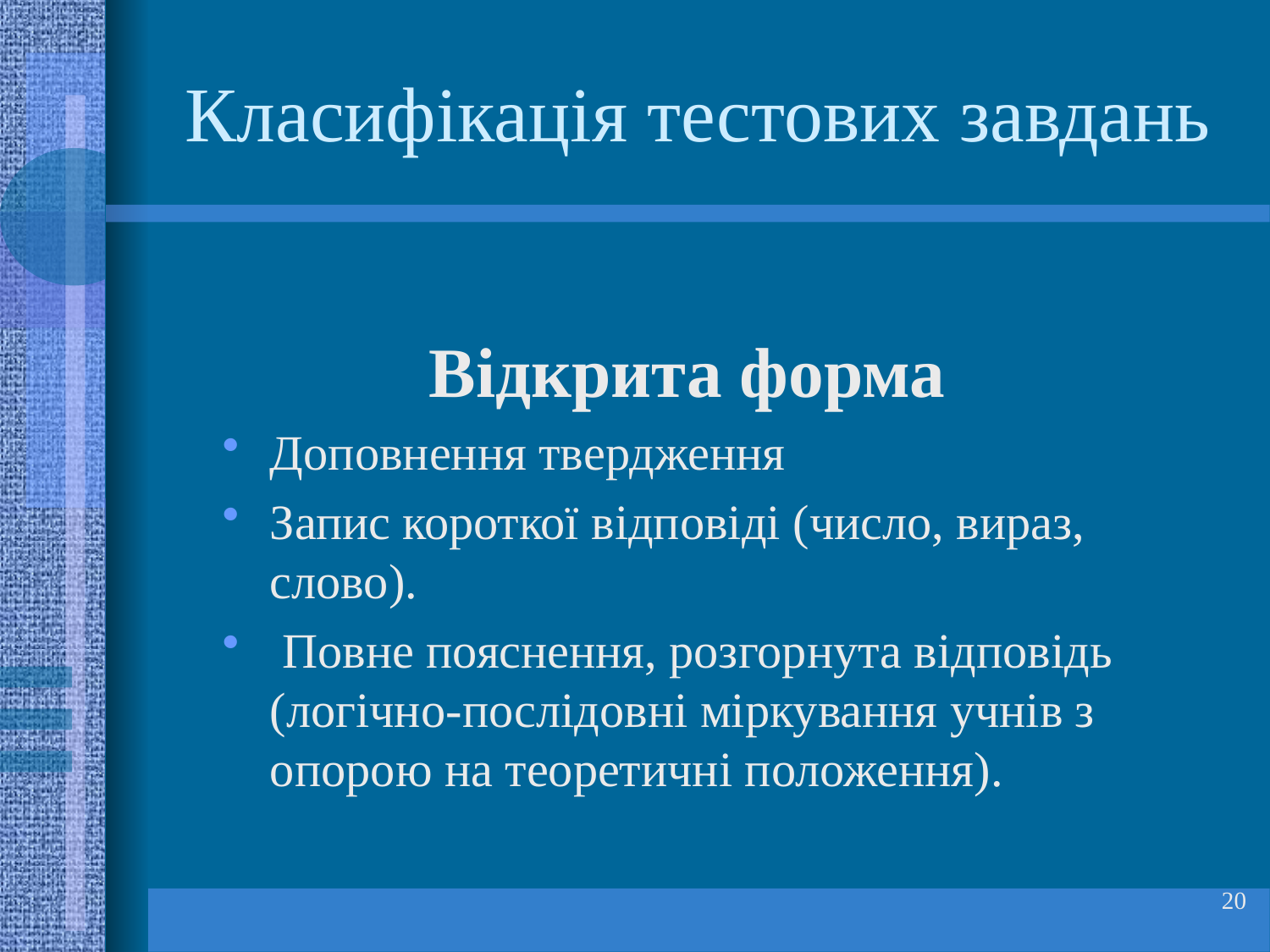

Класифікація тестових завдань
Відкрита форма
Доповнення твердження
Запис короткої відповіді (число, вираз, слово).
 Повне пояснення, розгорнута відповідь (логічно-послідовні міркування учнів з опорою на теоретичні положення).
20